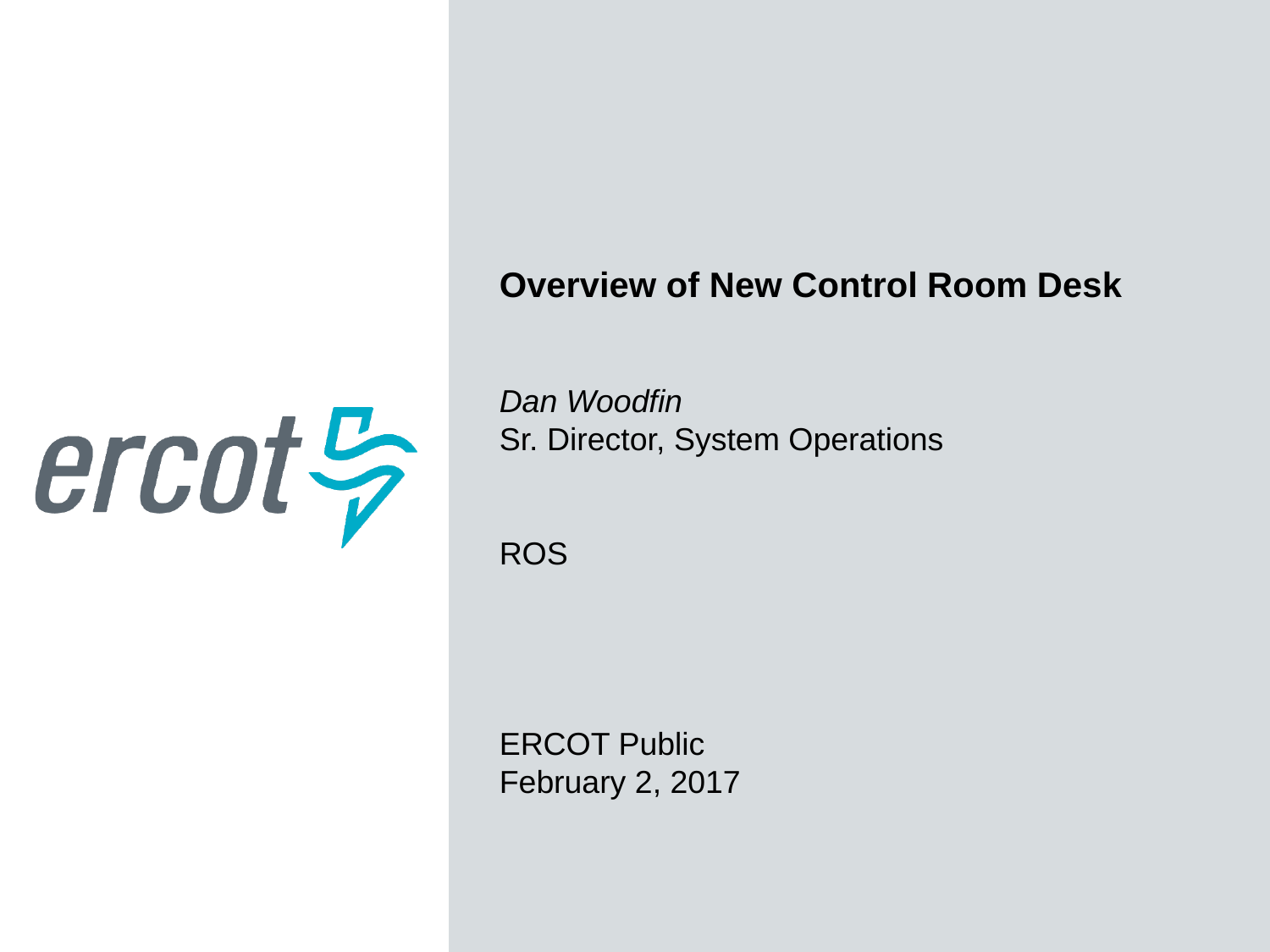

Overview of New Control Room Desk

Dan Woodfin
Sr. Director, System Operations

ROS

ERCOT Public
February 2, 2017